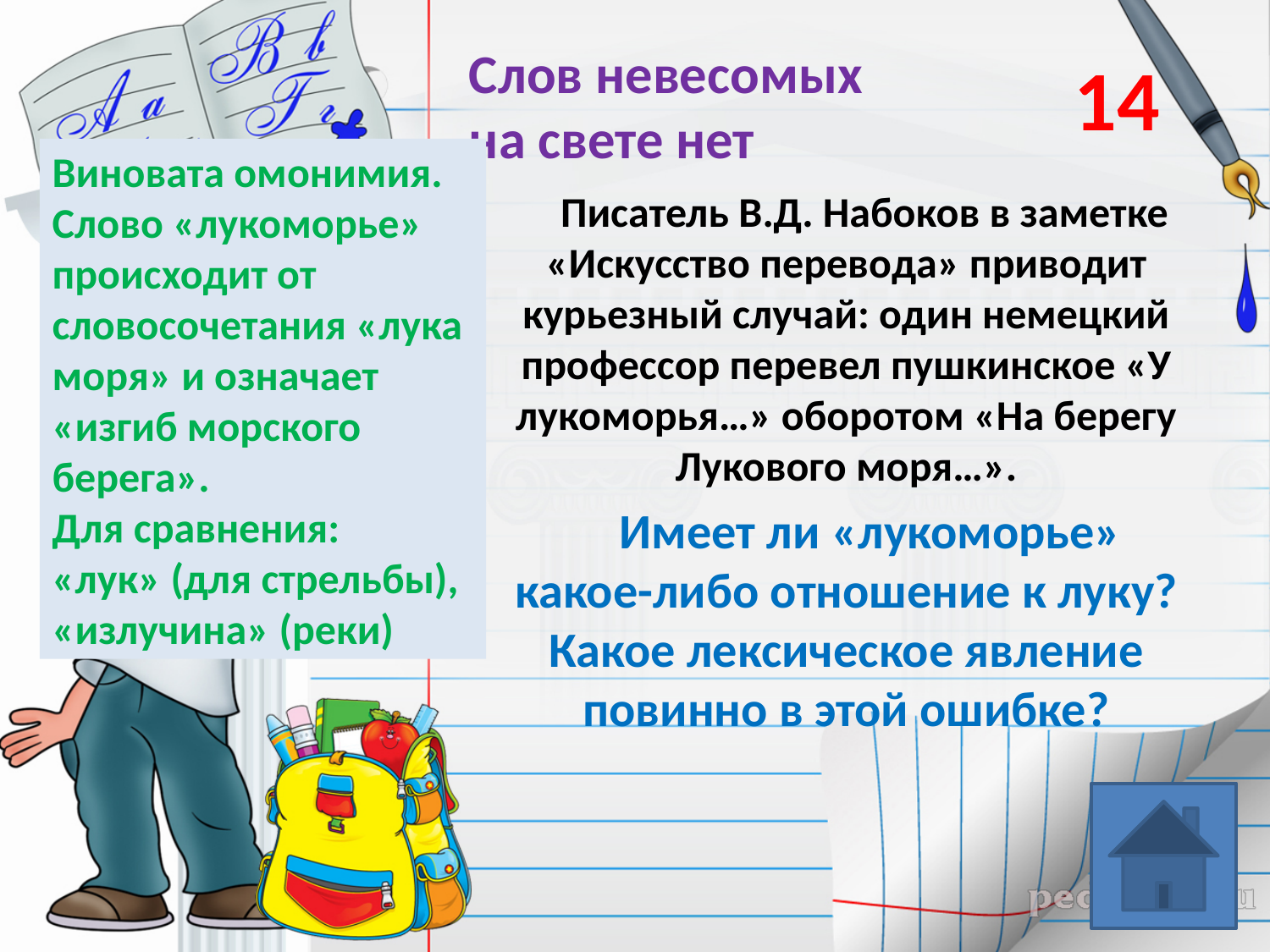

14
# Слов невесомых на свете нет
Виновата омонимия.
Слово «лукоморье» происходит от словосочетания «лука моря» и означает «изгиб морского берега».
Для сравнения:
«лук» (для стрельбы),
«излучина» (реки)
Писатель В.Д. Набоков в заметке «Искусство перевода» приводит курьезный случай: один немецкий профессор перевел пушкинское «У лукоморья…» оборотом «На берегу Лукового моря…».
 Имеет ли «лукоморье» какое-либо отношение к луку? Какое лексическое явление повинно в этой ошибке?